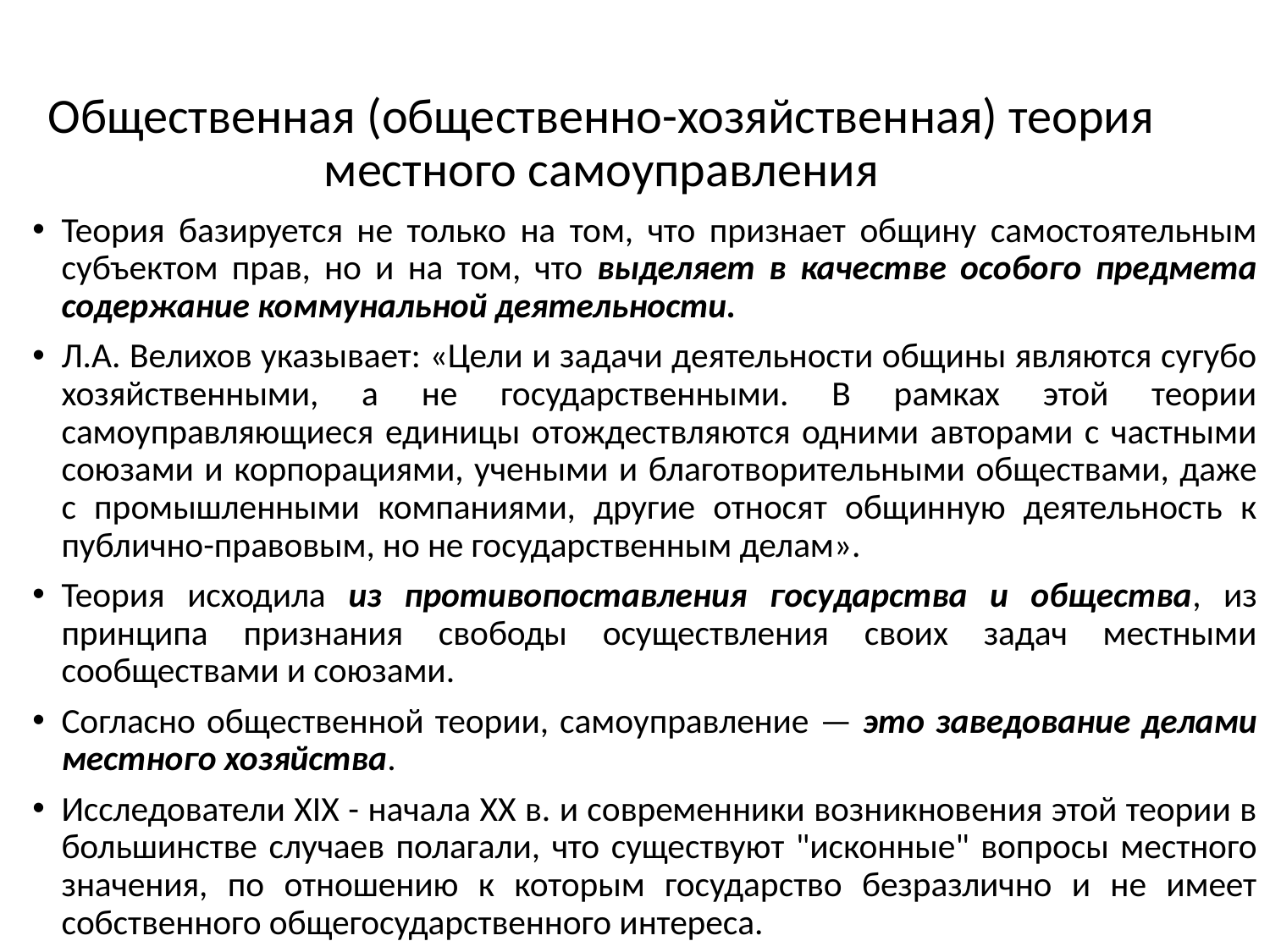

# Общественная (общественно-хозяйственная) теория местного самоуправления
Теория базируется не только на том, что признает общину самостоятельным субъектом прав, но и на том, что выделяет в качестве особого предмета содержание коммунальной деятельности.
Л.А. Велихов указывает: «Цели и задачи деятельности общины являются сугубо хозяйственными, а не государственными. В рамках этой теории самоуправляющиеся единицы отождествляются одними авторами с частными союзами и корпорациями, учеными и благотворительными обществами, даже с промышленными компаниями, другие относят общинную деятельность к публично-правовым, но не государственным делам».
Теория исходила из противопоставления государства и общества, из принципа признания свободы осуществления своих задач местными сообществами и союзами.
Согласно общественной теории, самоуправление — это заведование делами местного хозяйства.
Исследователи XIX - начала XX в. и современники возникновения этой теории в большинстве случаев полагали, что существуют "исконные" вопросы местного значения, по отношению к которым государство безразлично и не имеет собственного общегосударственного интереса.